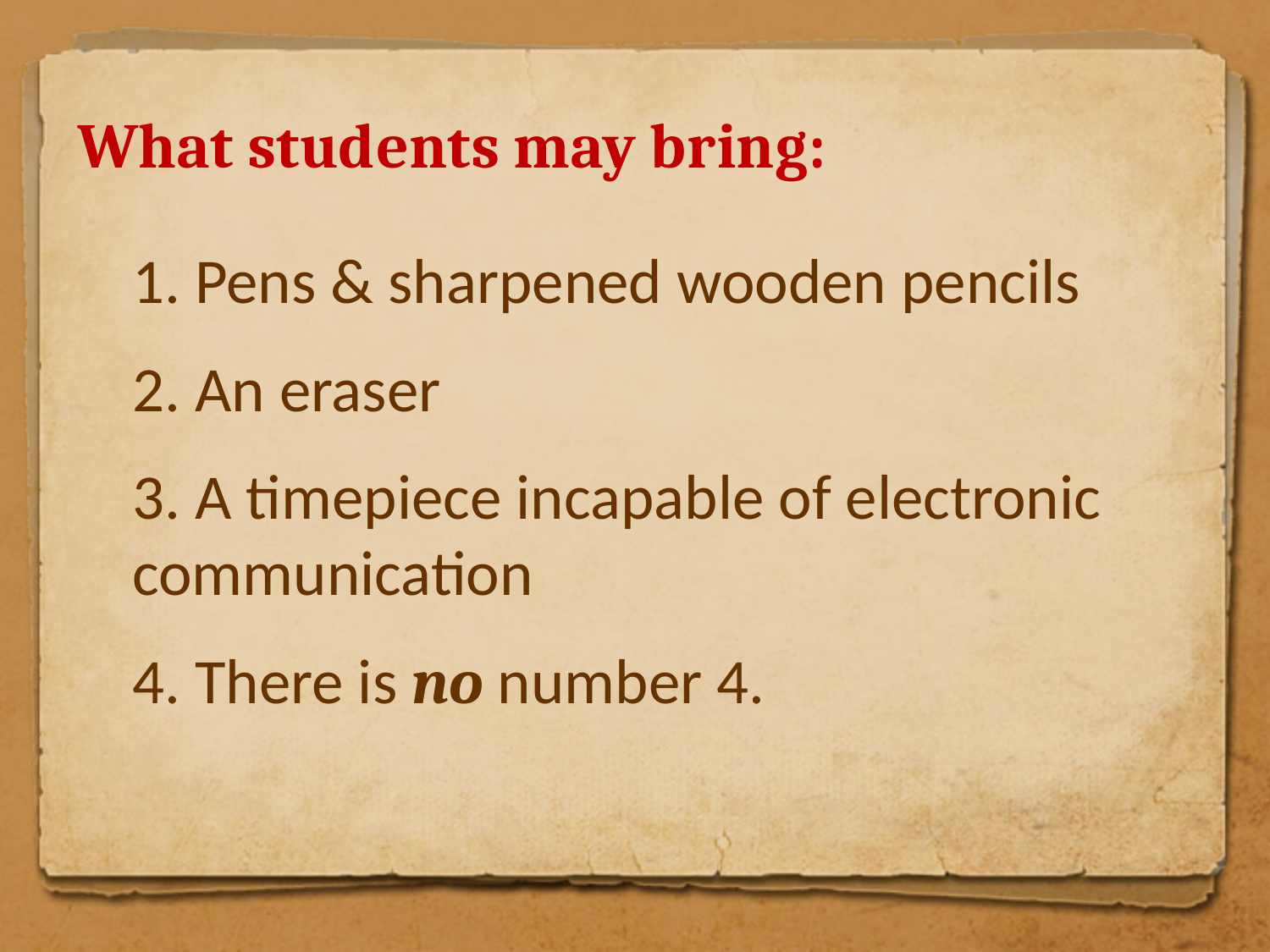

What students may bring:
 Pens & sharpened wooden pencils
 An eraser
 A timepiece incapable of electronic 	communication
 There is no number 4.